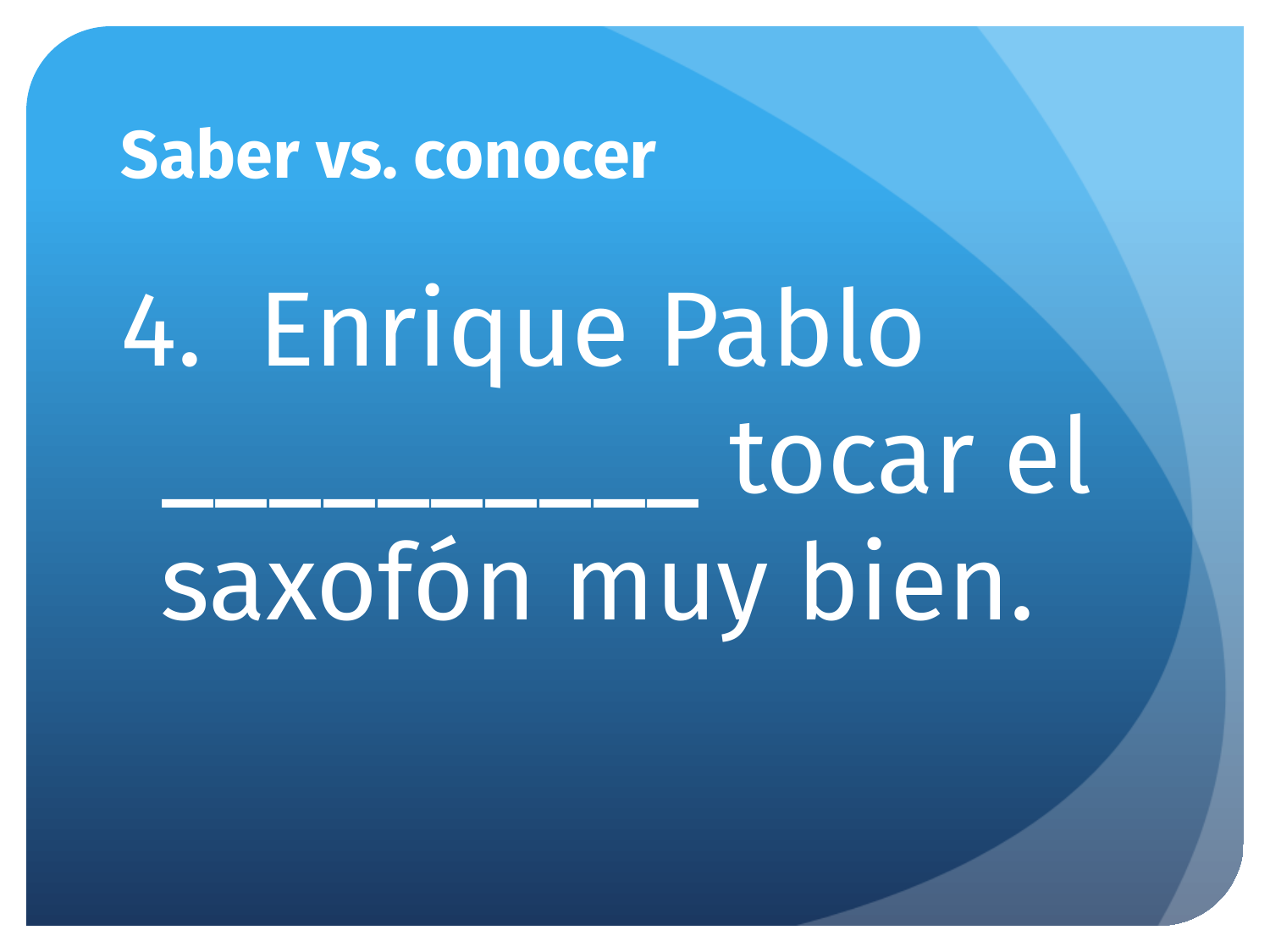

# Saber vs. conocer
4.  Enrique Pablo __________ tocar el saxofón muy bien.